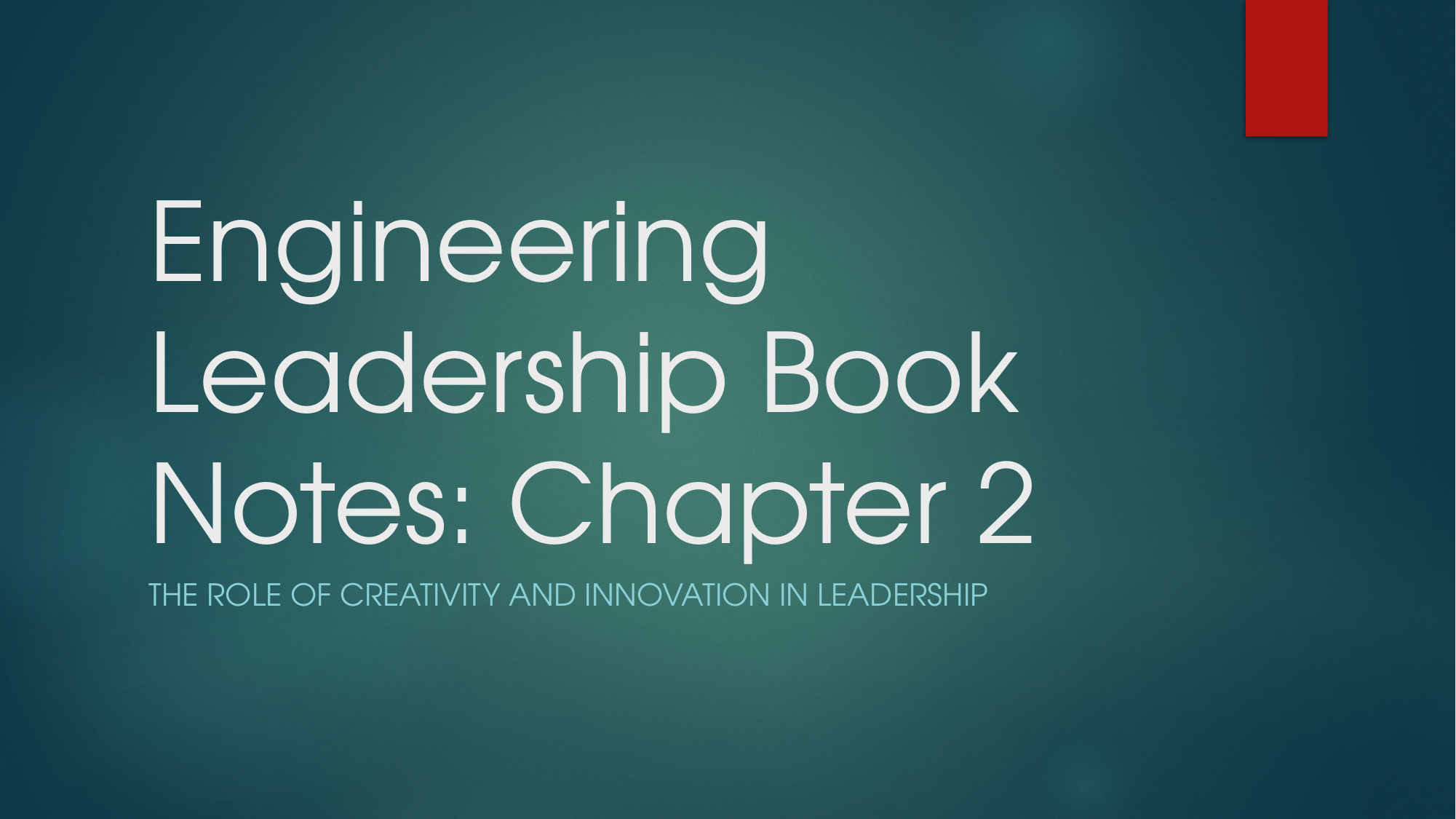

# Engineering Leadership Book Notes: Chapter 2
The role of creativity and innovation in leadership